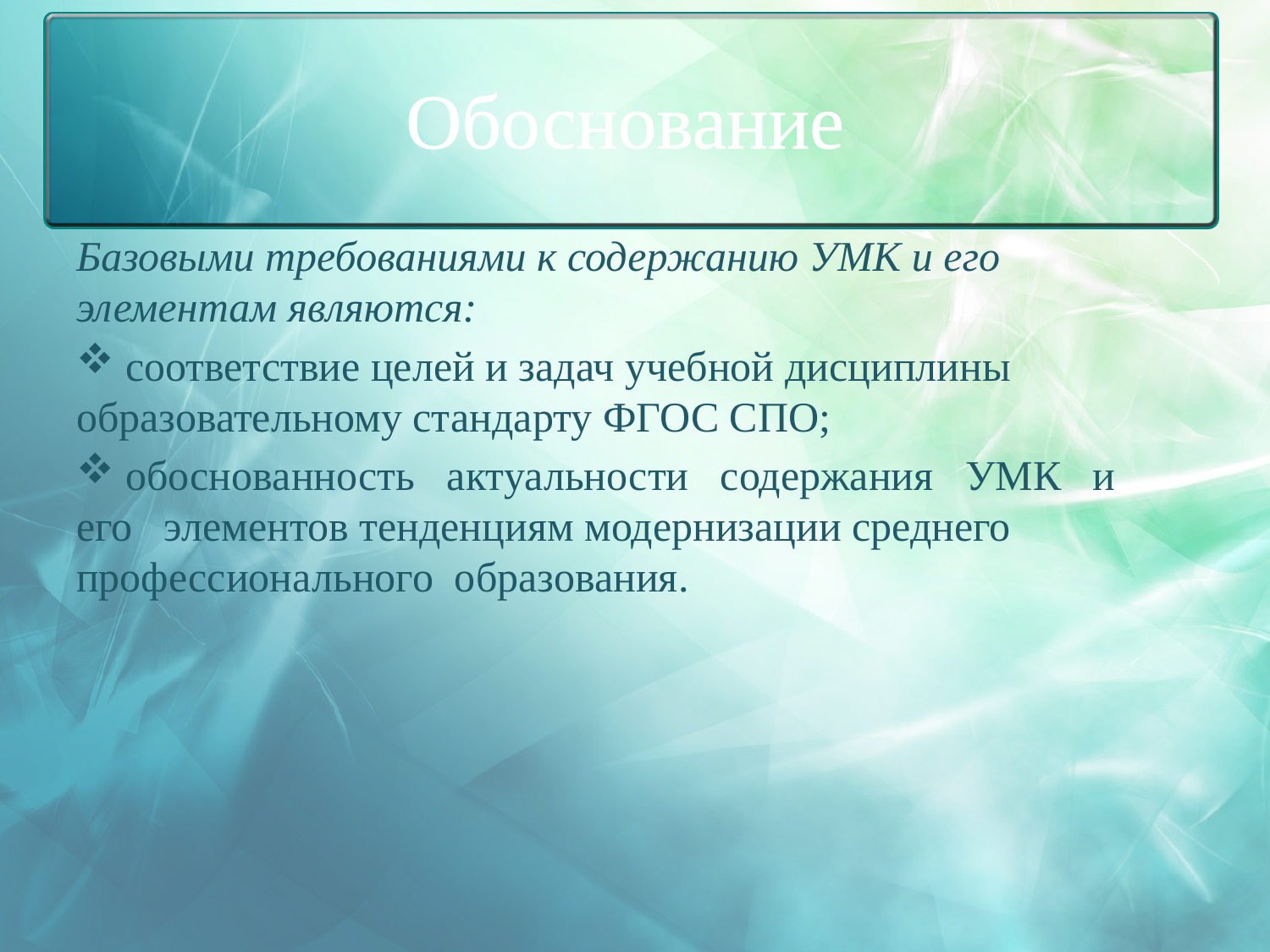

# Обоснование
Базовыми требованиями к содержанию УМК и его элементам являются:
 соответствие целей и задач учебной дисциплины образовательному стандарту ФГОС СПО;
 обоснованность   актуальности   содержания   УМК   и   его   элементов тенденциям модернизации среднего профессионального  образования.